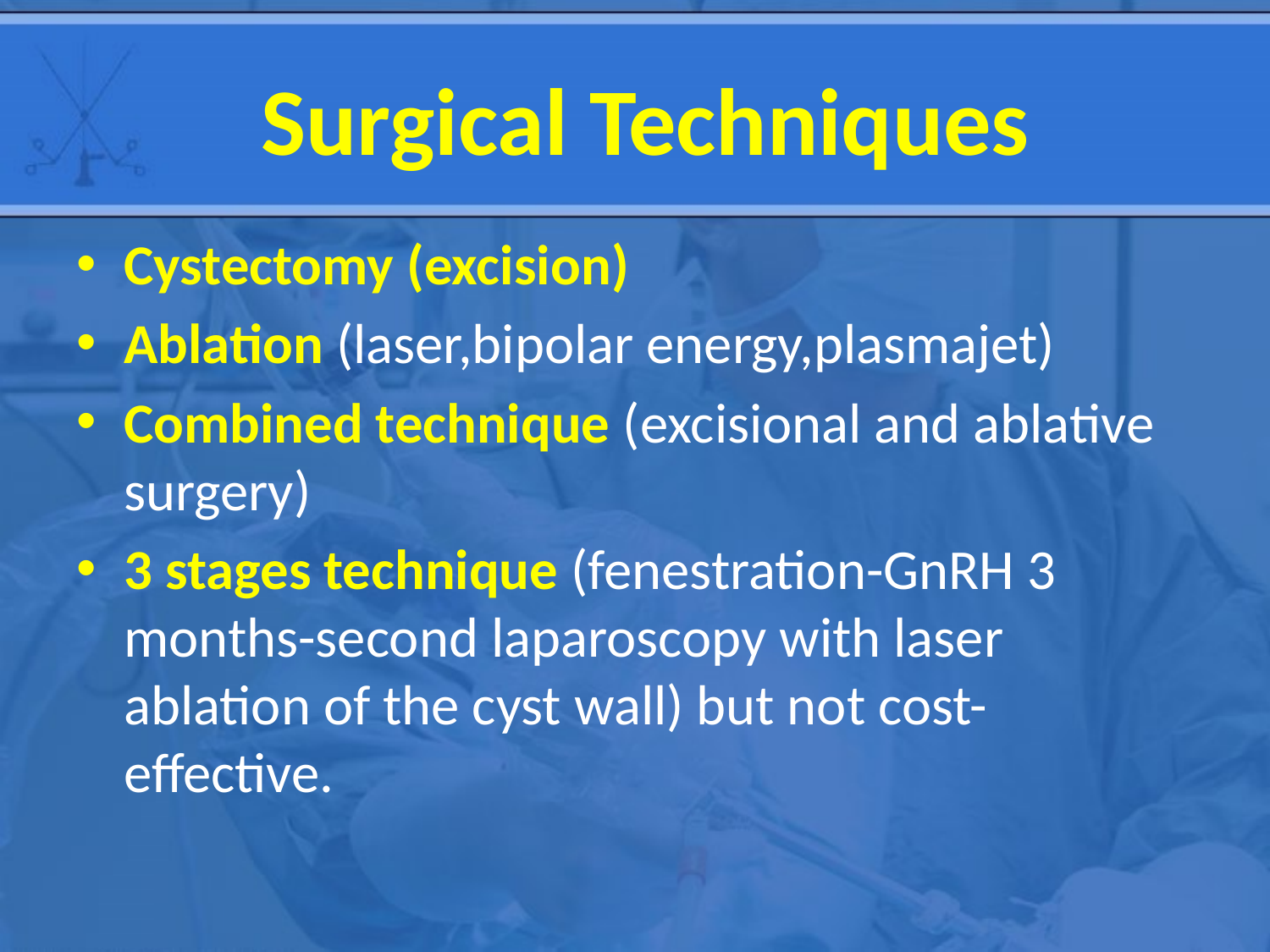

# Surgical Techniques
Cystectomy (excision)
Ablation (laser,bipolar energy,plasmajet)
Combined technique (excisional and ablative surgery)
3 stages technique (fenestration-GnRH 3 months-second laparoscopy with laser ablation of the cyst wall) but not cost-effective.